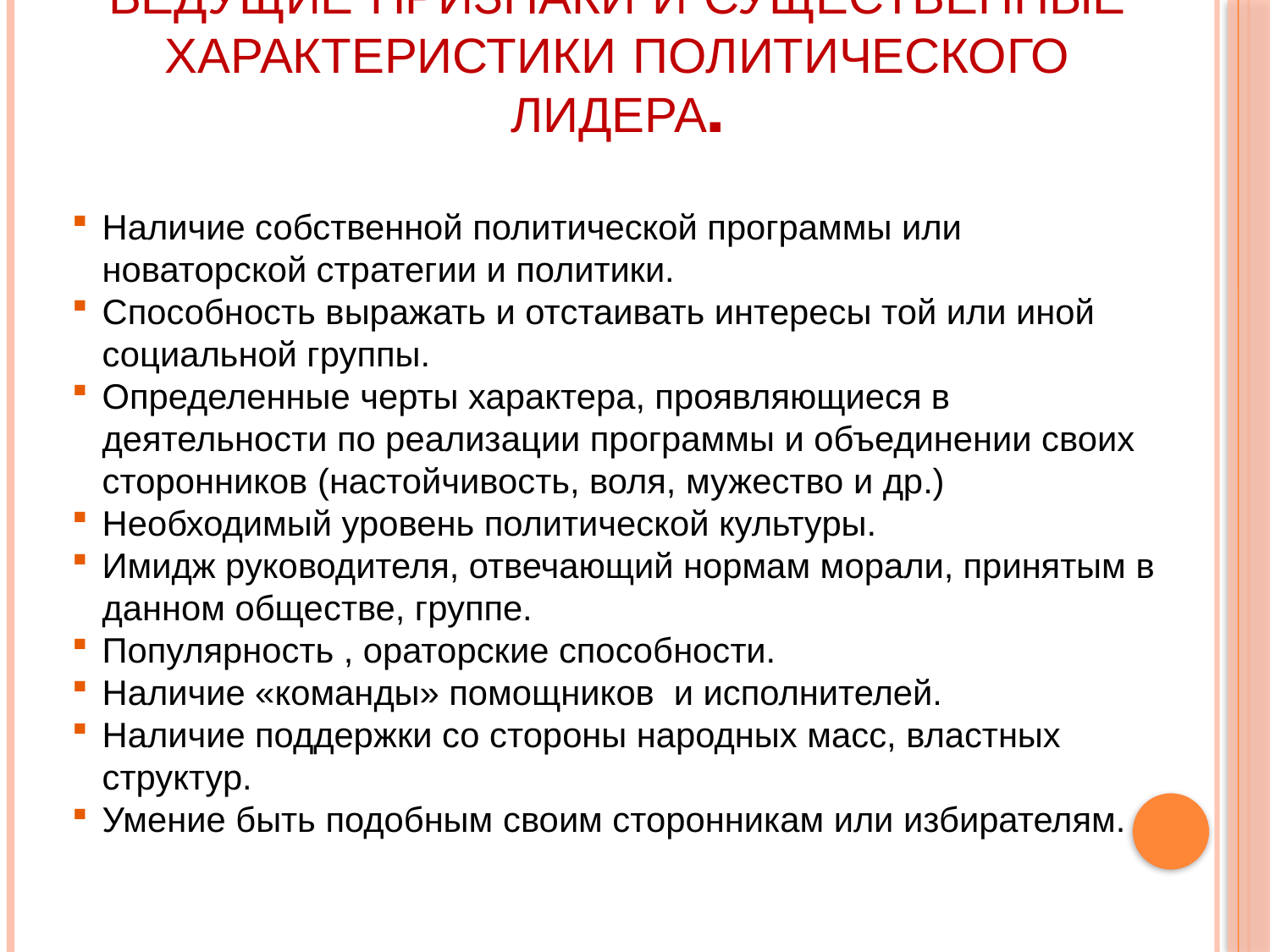

# Ведущие признаки и существенные характеристики политического лидера.
Наличие собственной политической программы или новаторской стратегии и политики.
Способность выражать и отстаивать интересы той или иной социальной группы.
Определенные черты характера, проявляющиеся в деятельности по реализации программы и объединении своих сторонников (настойчивость, воля, мужество и др.)
Необходимый уровень политической культуры.
Имидж руководителя, отвечающий нормам морали, принятым в данном обществе, группе.
Популярность , ораторские способности.
Наличие «команды» помощников  и исполнителей.
Наличие поддержки со стороны народных масс, властных структур.
Умение быть подобным своим сторонникам или избирателям.